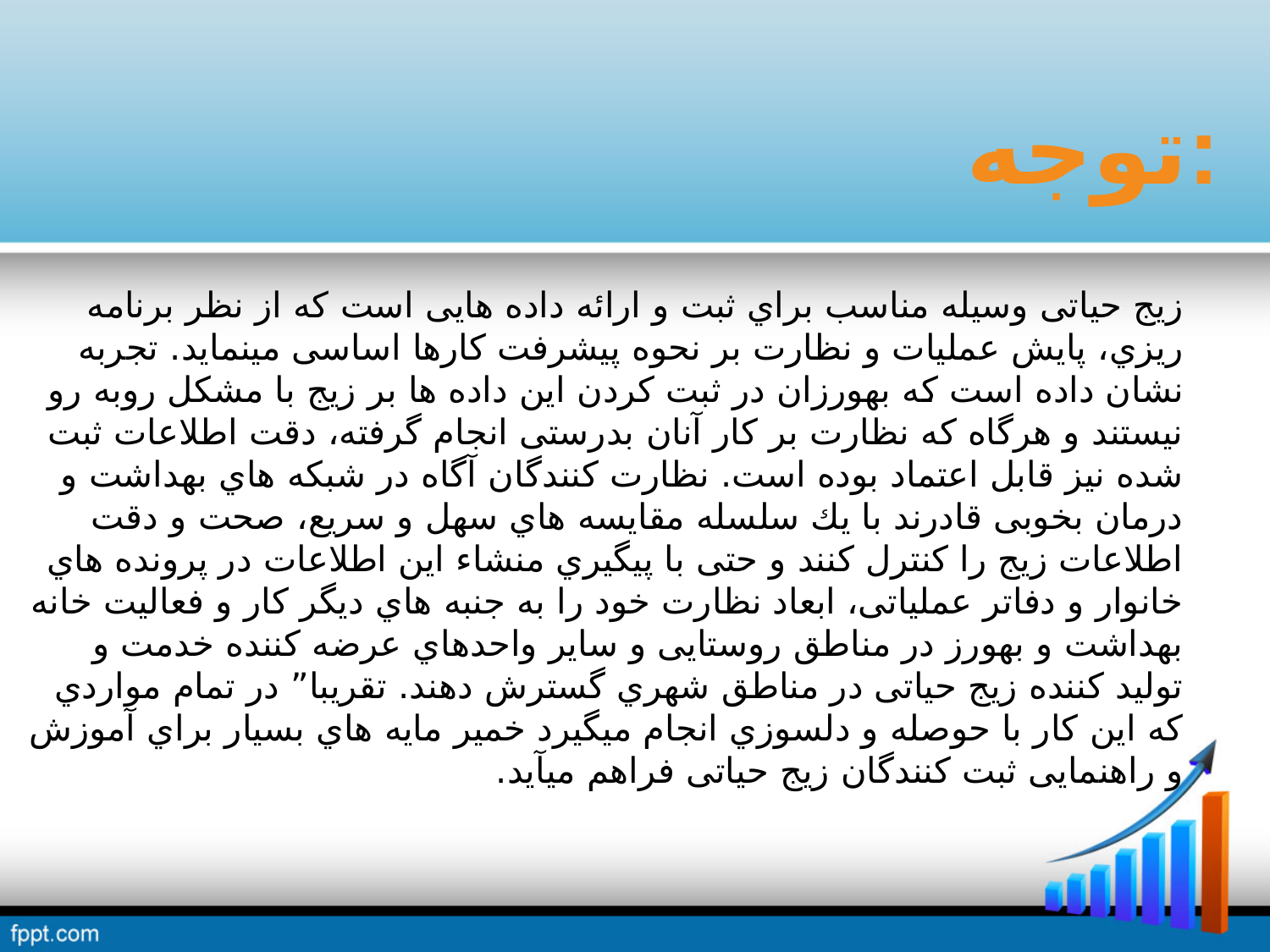

# توجه:
زیج حياتی وسيله مناسب براي ثبت و ارائه داده هایی است كه از نظر برنامه ریزي، پایش عمليات و نظارت بر نحوه پيشرفت كارها اساسی مینماید. تجربه نشان داده است كه بهورزان در ثبت كردن این داده ها بر زیج با مشکل روبه رو نيستند و هرگاه كه نظارت بر كار آنان بدرستی انجام گرفته، دقت اطلاعات ثبت شده نيز قابل اعتماد بوده است. نظارت كنندگان آگاه در شبکه هاي بهداشت و درمان بخوبی قادرند با یك سلسله مقایسه هاي سهل و سریع، صحت و دقت اطلاعات زیج را كنترل كنند و حتی با پيگيري منشاء این اطلاعات در پرونده هاي خانوار و دفاتر عملياتی، ابعاد نظارت خود را به جنبه هاي دیگر كار و فعاليت خانه بهداشت و بهورز در مناطق روستایی و سایر واحدهاي عرضه كننده خدمت و توليد كننده زیج حياتی در مناطق شهري گسترش دهند. تقریبا” در تمام مواردي كه این كار با حوصله و دلسوزي انجام میگيرد خمير مایه هاي بسيار براي آموزش و راهنمایی ثبت كنندگان زیج حياتی فراهم میآید.